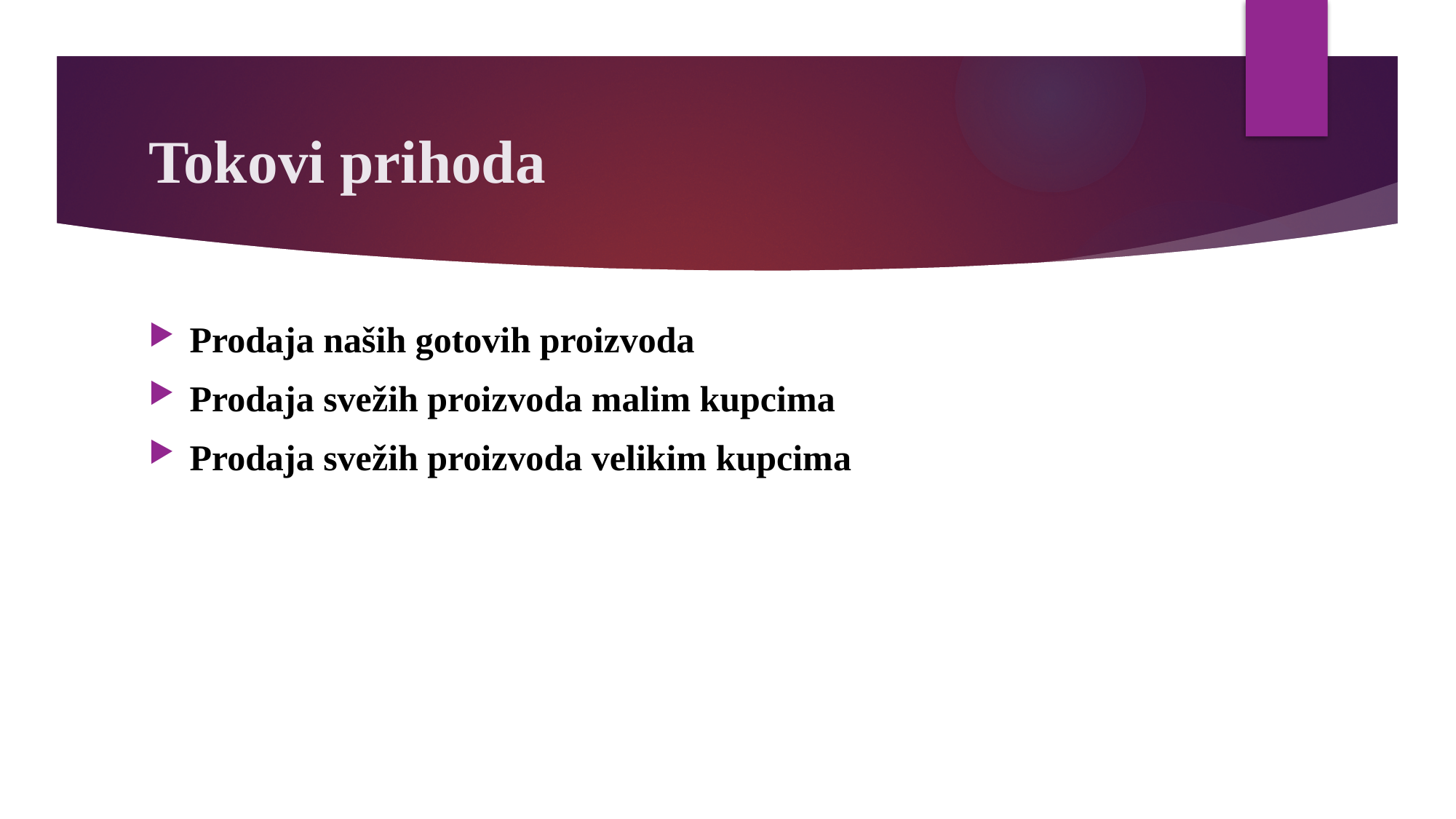

# Tokovi prihoda
Prodaja naših gotovih proizvoda
Prodaja svežih proizvoda malim kupcima
Prodaja svežih proizvoda velikim kupcima